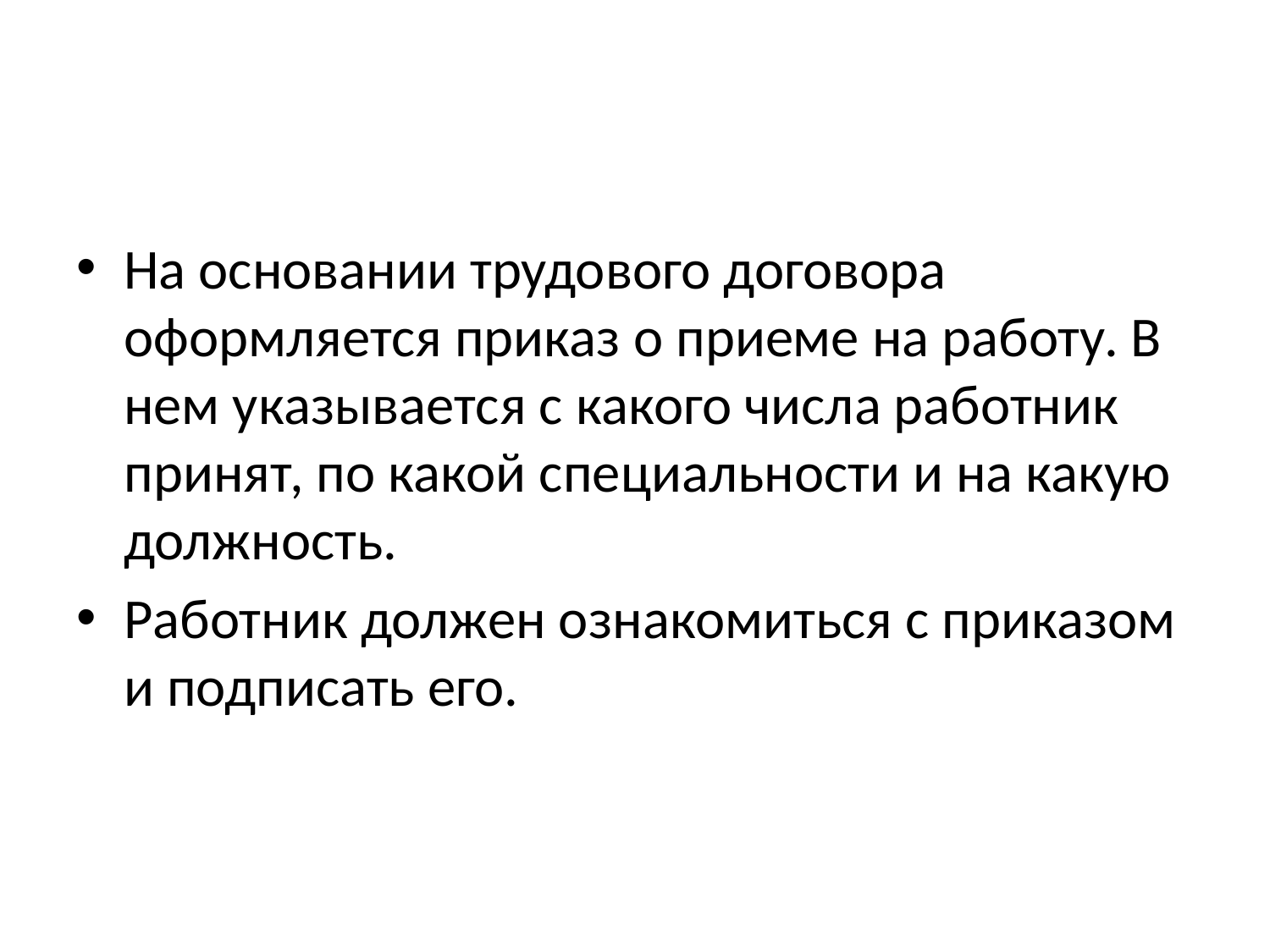

На основании трудового договора оформляется приказ о приеме на работу. В нем указывается с какого числа работник принят, по какой специальности и на какую должность.
Работник должен ознакомиться с приказом и подписать его.